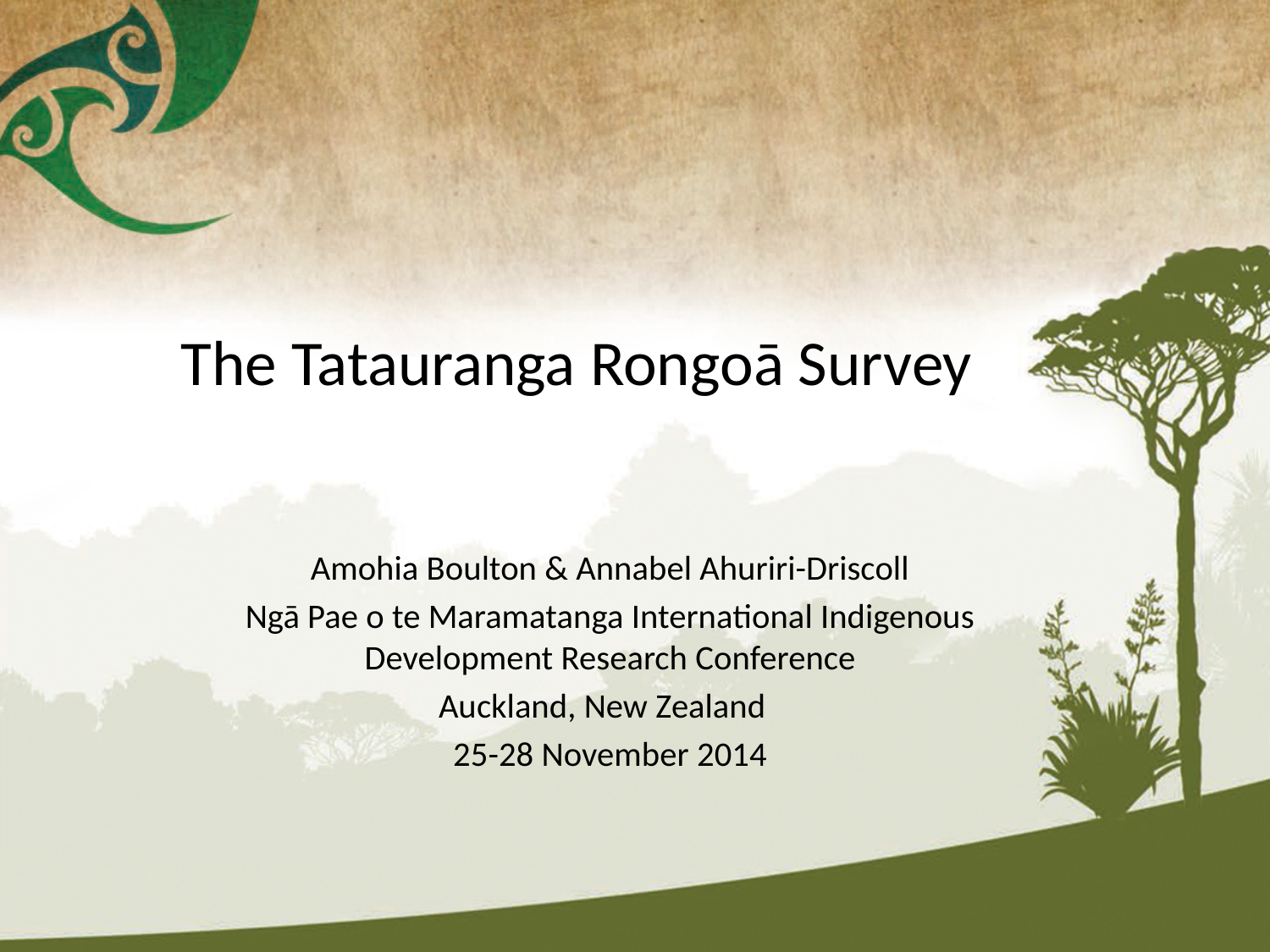

# The Tatauranga Rongoā Survey
Amohia Boulton & Annabel Ahuriri-Driscoll
Ngā Pae o te Maramatanga International Indigenous Development Research Conference
Auckland, New Zealand
25-28 November 2014